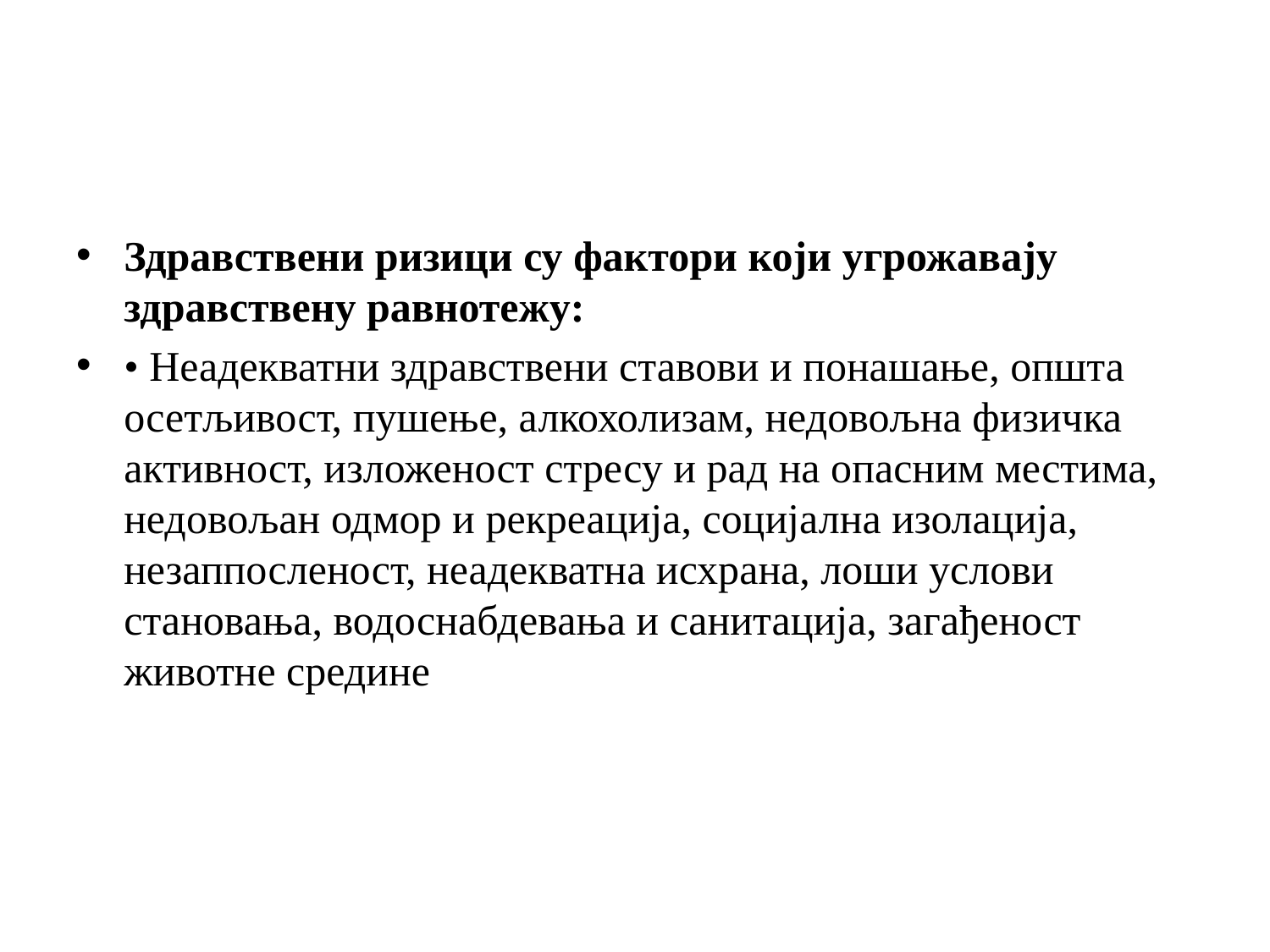

#
Здравствени ризици су фактори који угрожавају здравствену равнотежу:
• Неадекватни здравствени ставови и понашање, општа осетљивост, пушење, алкохолизам, недовољна физичка активност, изложеност стресу и рад на опасним местима, недовољан одмор и рекреација, социјална изолација, незаппосленост, неадекватна исхрана, лоши услови становања, водоснабдевања и санитација, загађеност животне средине